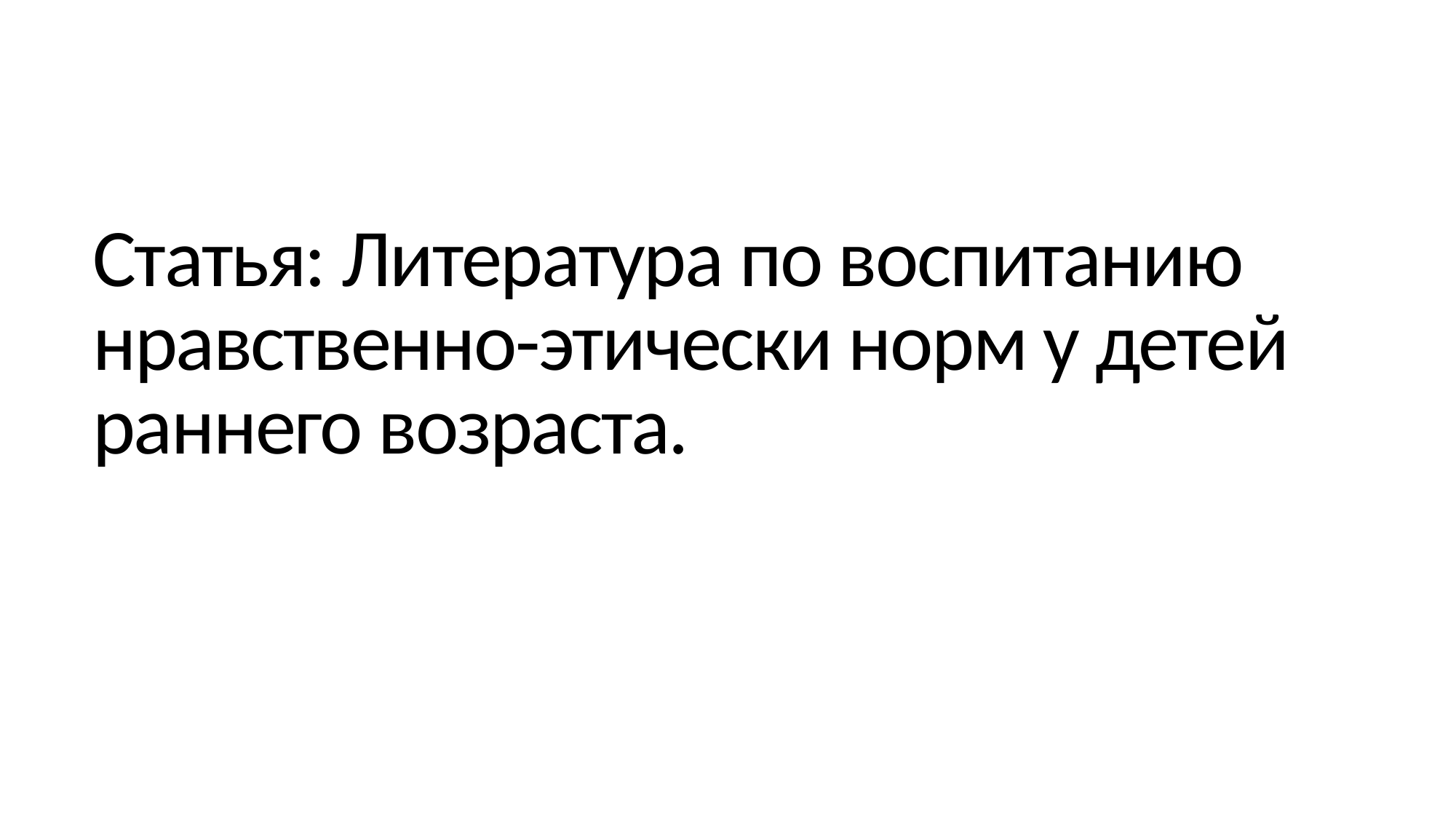

# Статья: Литература по воспитанию нравственно-этически норм у детей раннего возраста.